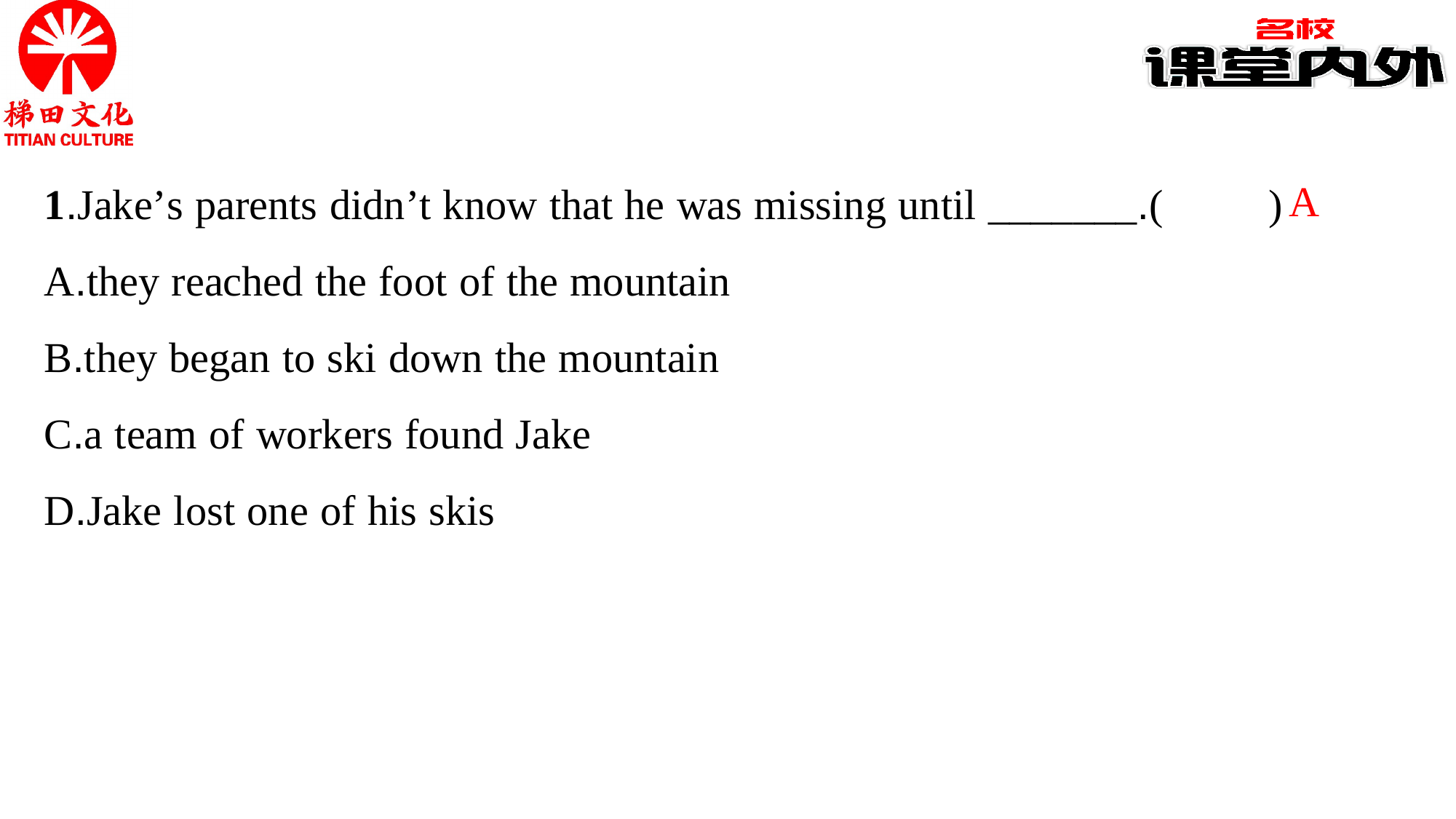

1.Jake’s parents didn’t know that he was missing until _______.(　　)
A.they reached the foot of the mountain
B.they began to ski down the mountain
C.a team of workers found Jake
D.Jake lost one of his skis
A